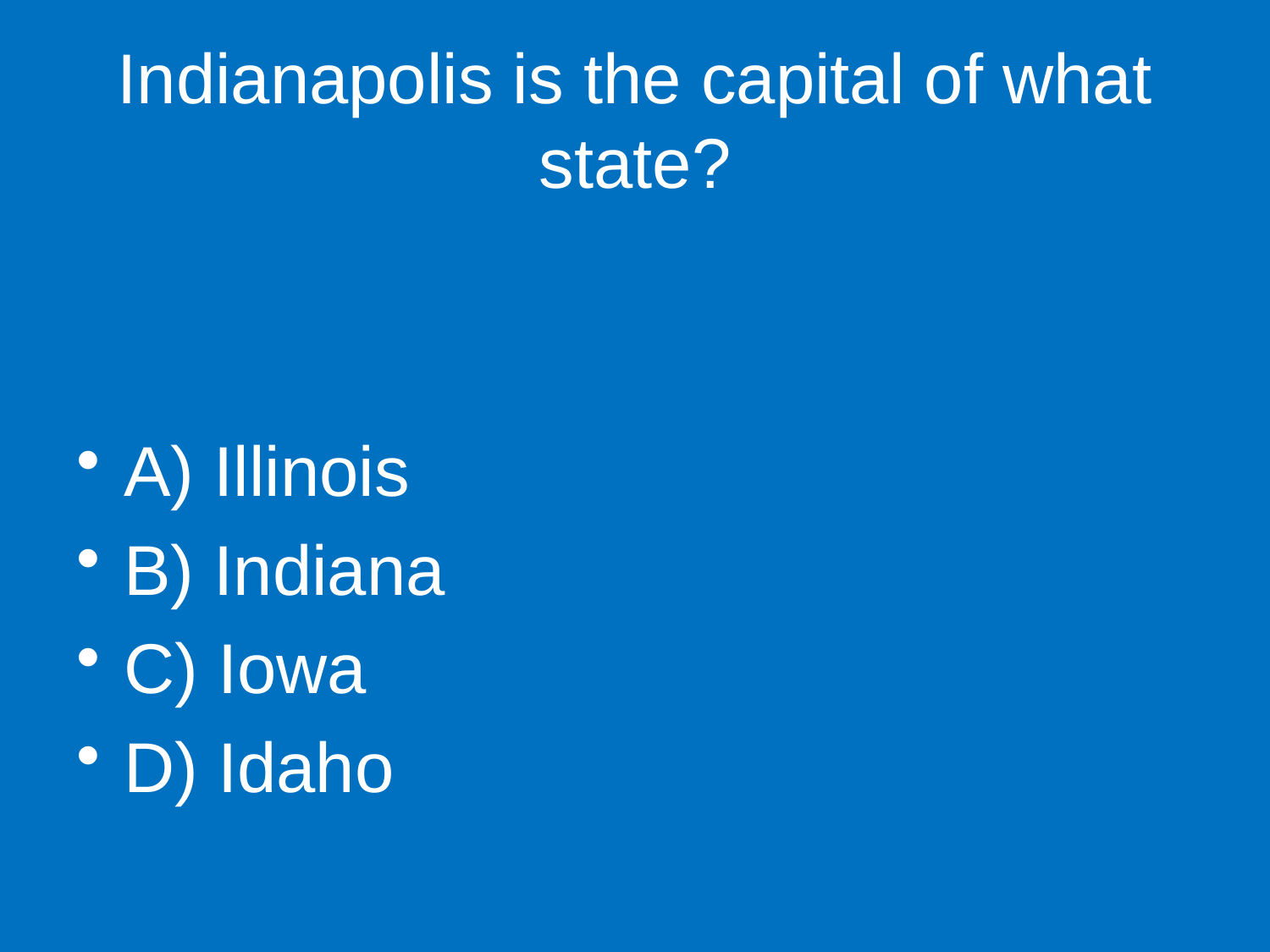

# Indianapolis is the capital of what state?

A) Illinois
B) Indiana
C) Iowa
D) Idaho